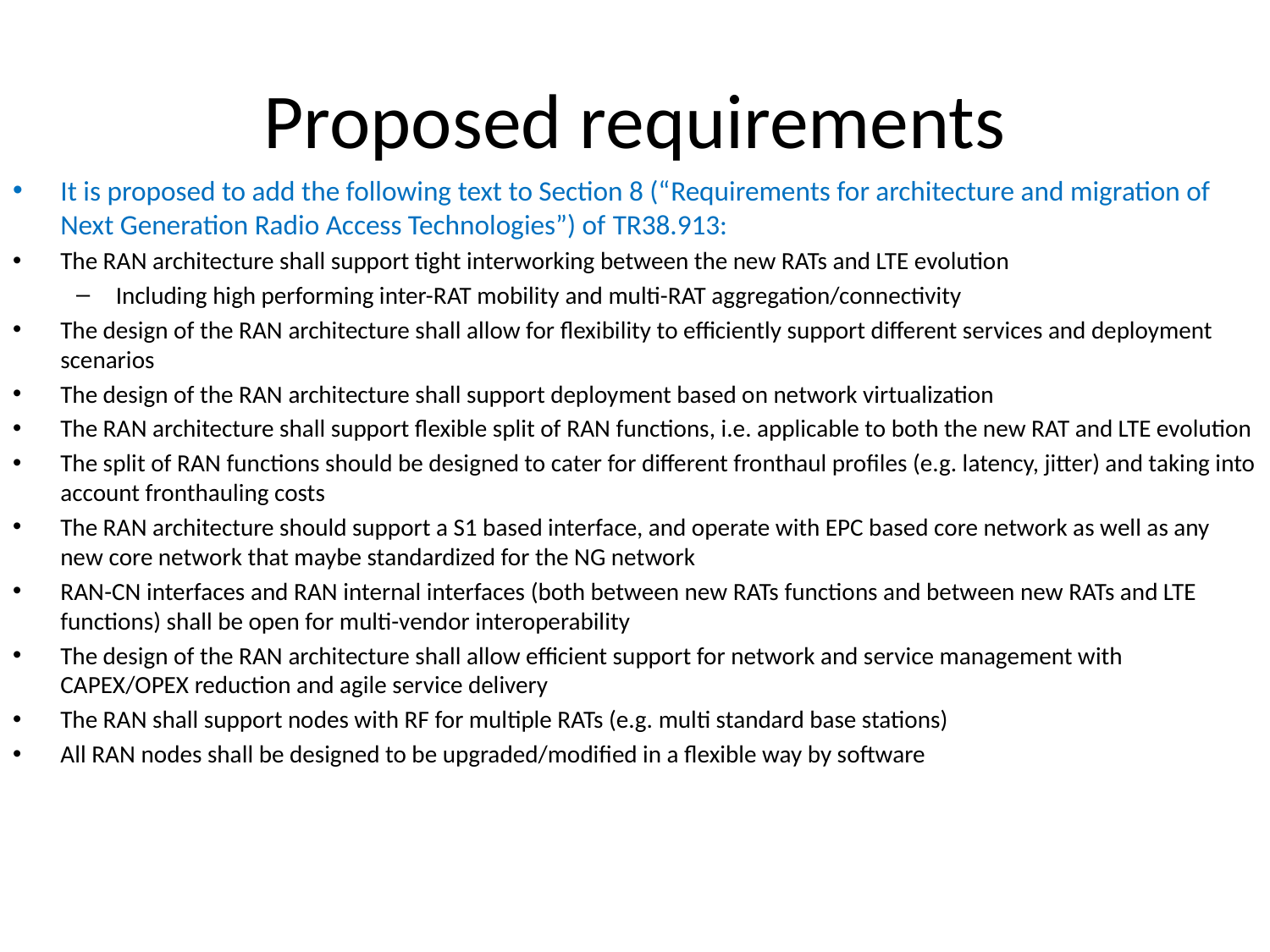

# Proposed requirements
It is proposed to add the following text to Section 8 (“Requirements for architecture and migration of Next Generation Radio Access Technologies”) of TR38.913:
The RAN architecture shall support tight interworking between the new RATs and LTE evolution
Including high performing inter-RAT mobility and multi-RAT aggregation/connectivity
The design of the RAN architecture shall allow for flexibility to efficiently support different services and deployment scenarios
The design of the RAN architecture shall support deployment based on network virtualization
The RAN architecture shall support flexible split of RAN functions, i.e. applicable to both the new RAT and LTE evolution
The split of RAN functions should be designed to cater for different fronthaul profiles (e.g. latency, jitter) and taking into account fronthauling costs
The RAN architecture should support a S1 based interface, and operate with EPC based core network as well as any new core network that maybe standardized for the NG network
RAN-CN interfaces and RAN internal interfaces (both between new RATs functions and between new RATs and LTE functions) shall be open for multi-vendor interoperability
The design of the RAN architecture shall allow efficient support for network and service management with CAPEX/OPEX reduction and agile service delivery
The RAN shall support nodes with RF for multiple RATs (e.g. multi standard base stations)
All RAN nodes shall be designed to be upgraded/modified in a flexible way by software